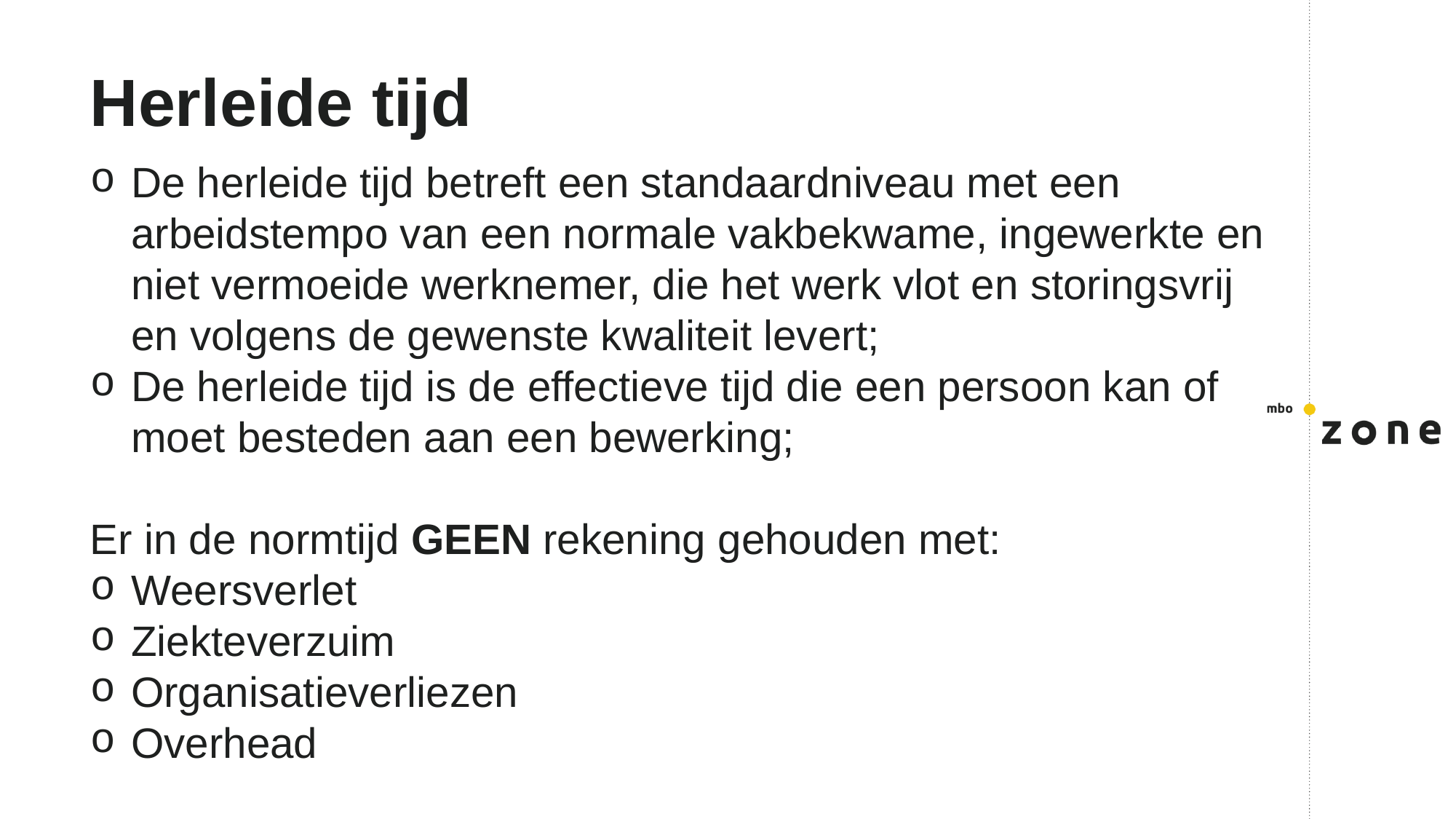

# Herleide tijd
De herleide tijd betreft een standaardniveau met een arbeidstempo van een normale vakbekwame, ingewerkte en niet vermoeide werknemer, die het werk vlot en storingsvrij en volgens de gewenste kwaliteit levert;
De herleide tijd is de effectieve tijd die een persoon kan of moet besteden aan een bewerking;

Er in de normtijd GEEN rekening gehouden met:
Weersverlet
Ziekteverzuim
Organisatieverliezen
Overhead